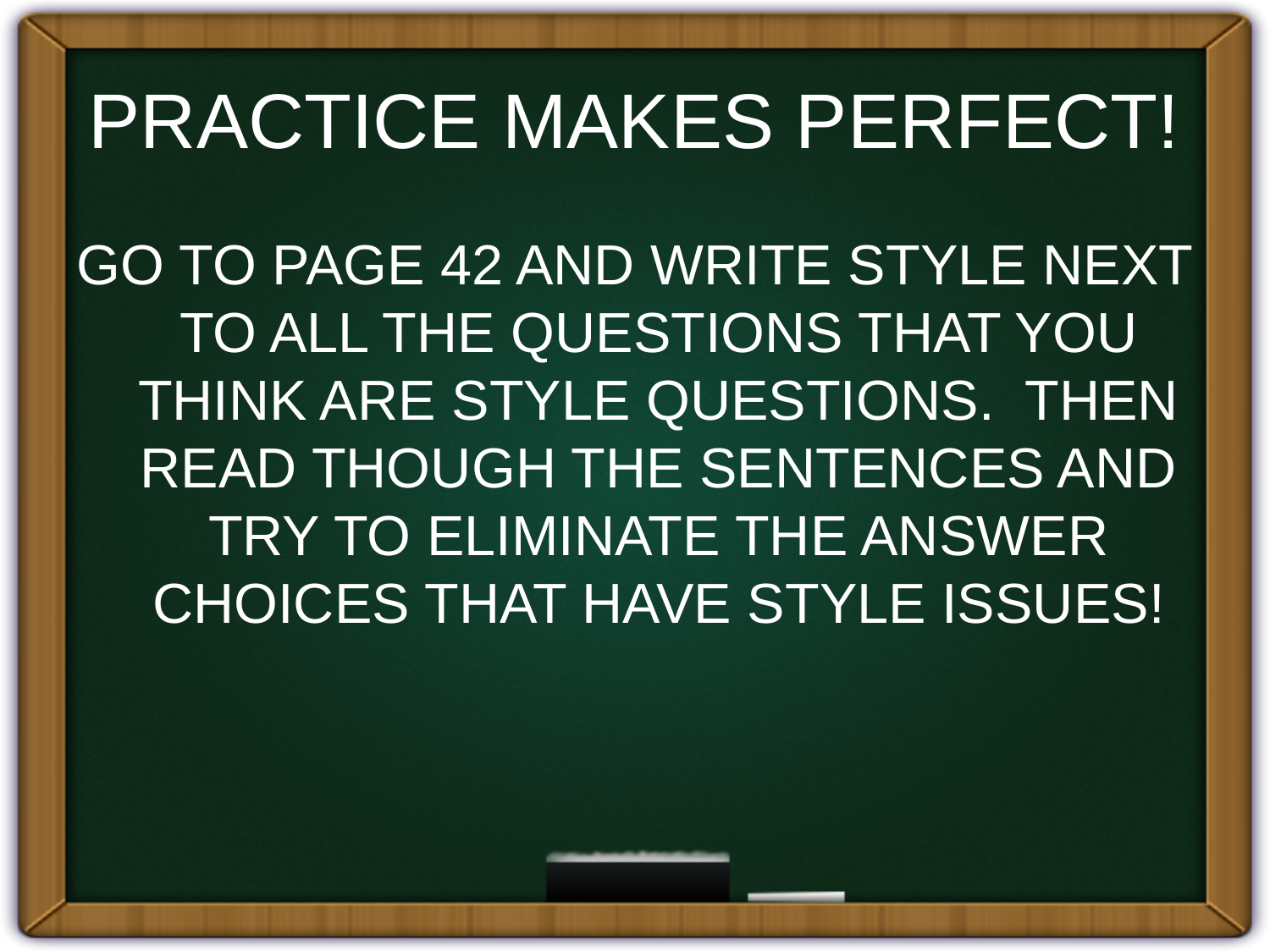

# PRACTICE MAKES PERFECT!
GO TO PAGE 42 AND WRITE STYLE NEXT TO ALL THE QUESTIONS THAT YOU THINK ARE STYLE QUESTIONS.  THEN READ THOUGH THE SENTENCES AND TRY TO ELIMINATE THE ANSWER CHOICES THAT HAVE STYLE ISSUES!